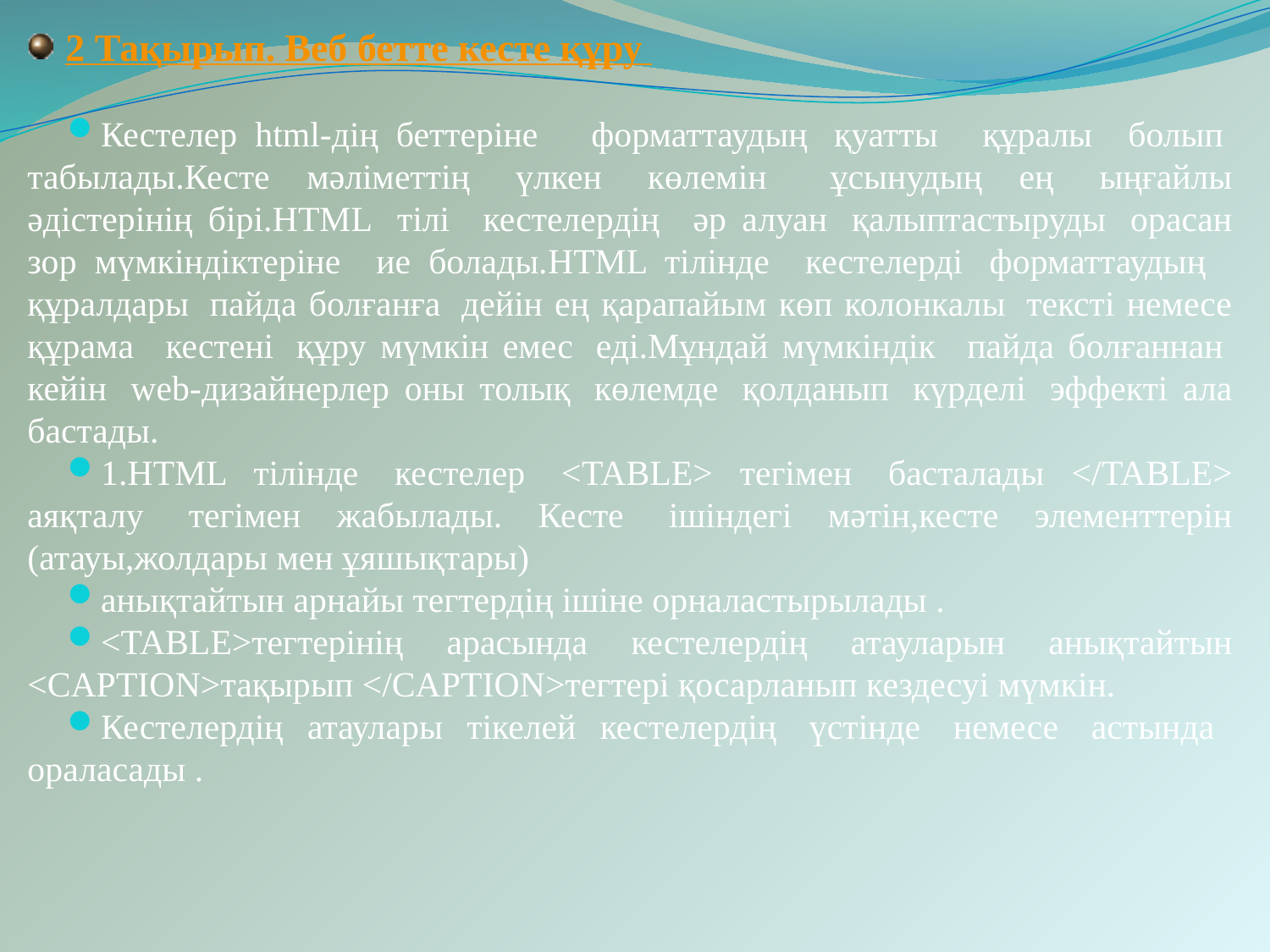

2 Тақырып. Веб бетте кесте құру

Кестелер html-дің беттеріне     форматтаудың  қуатты    құралы   болып  табылады.Кесте мәліметтің  үлкен  көлемін    ұсынудың ең  ыңғайлы әдістерінің бірі.HTML  тілі   кестелердің   әр алуан  қалыптастыруды  орасан зор мүмкіндіктеріне   ие болады.HTML тілінде   кестелерді  форматтаудың    құралдары  пайда болғанға  дейін ең қарапайым көп колонкалы  тексті немесе құрама   кестені  құру мүмкін емес  еді.Мұндай мүмкіндік   пайда болғаннан  кейін  web-дизайнерлер оны толық  көлемде  қолданып  күрделі  эффекті ала бастады.
1.HTML тілінде  кестелер  <TABLE> тегімен  басталады </TABLE> аяқталу  тегімен жабылады. Кесте  ішіндегі мәтін,кесте элементтерін (атауы,жолдары мен ұяшықтары)
анықтайтын арнайы тегтердің ішіне орналастырылады .
<TABLE>тегтерінің арасында кестелердің атауларын анықтайтын <CAPTION>тақырып </CAPTION>тегтері қосарланып кездесуі мүмкін.
Кестелердің атаулары тікелей кестелердің  үстінде  немесе  астында   ораласады .